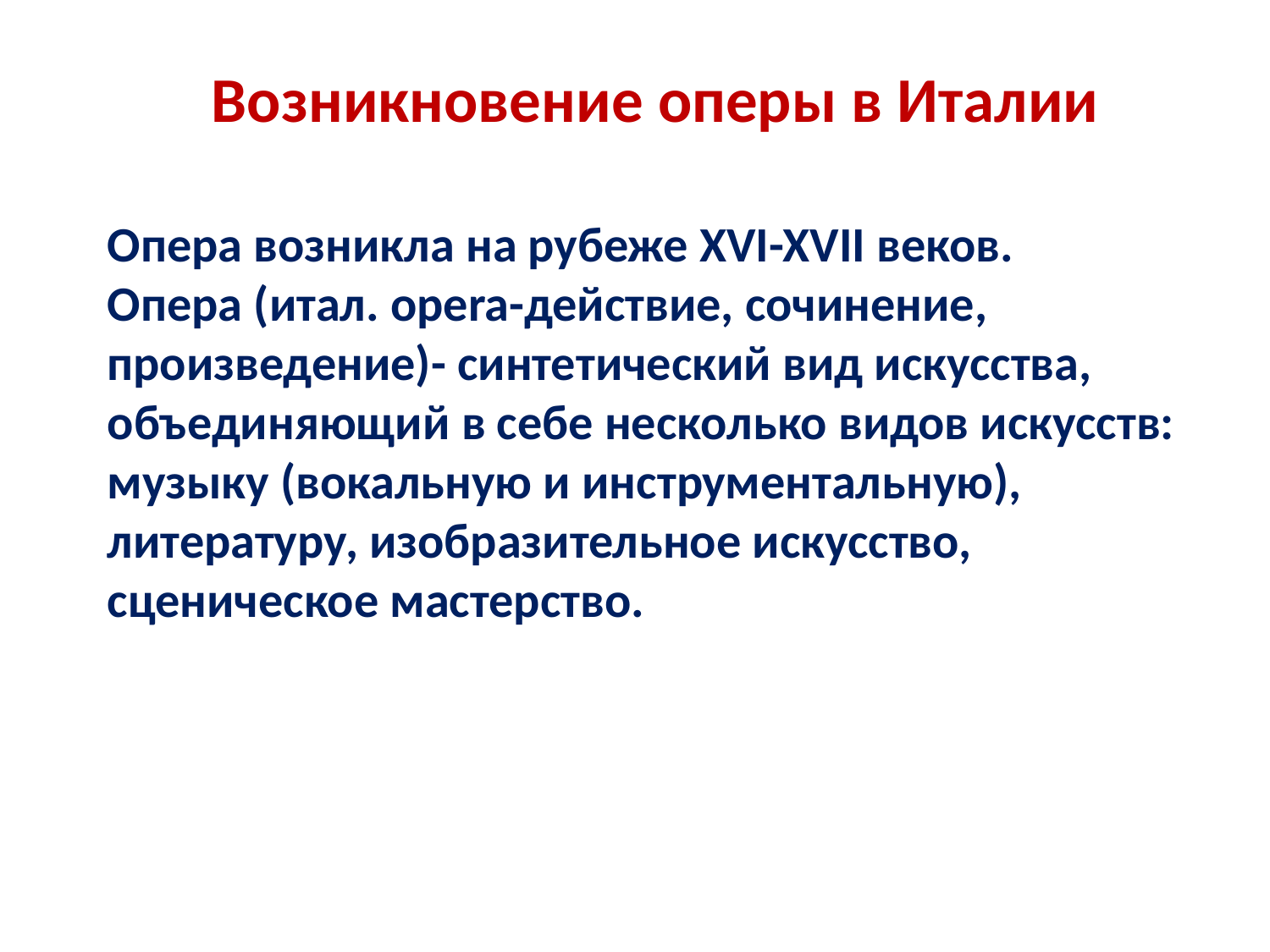

Возникновение оперы в Италии
Опера возникла на рубеже XVI-XVII веков.
Опера (итал. opera-действие, сочинение, произведение)- синтетический вид искусства, объединяющий в себе несколько видов искусств: музыку (вокальную и инструментальную), литературу, изобразительное искусство, сценическое мастерство.